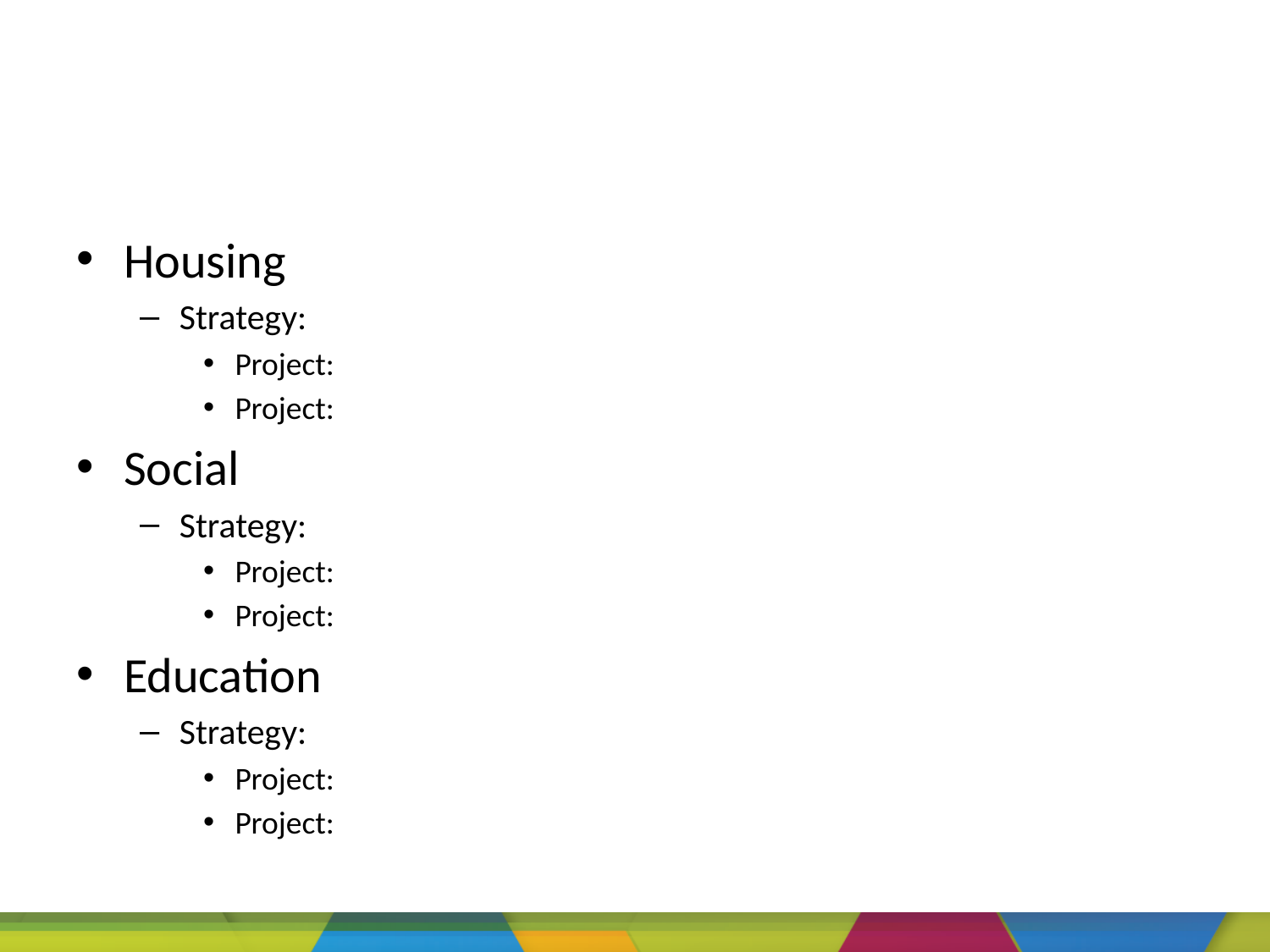

#
Housing
Strategy:
Project:
Project:
Social
Strategy:
Project:
Project:
Education
Strategy:
Project:
Project: